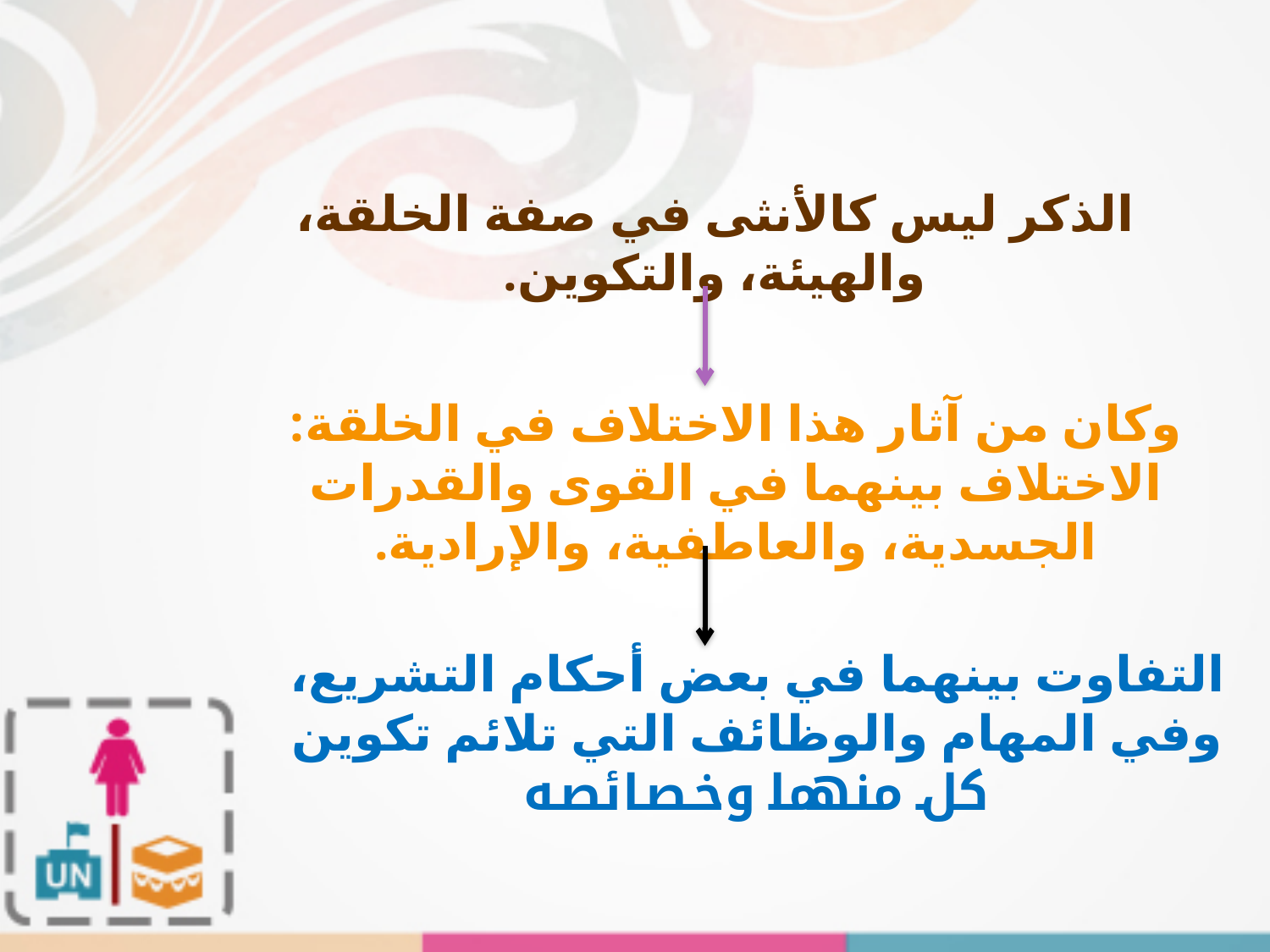

الذكر ليس كالأنثى في صفة الخلقة، والهيئة، والتكوين.
وكان من آثار هذا الاختلاف في الخلقة: الاختلاف بينهما في القوى والقدرات الجسدية، والعاطفية، والإرادية.
التفاوت بينهما في بعض أحكام التشريع، وفي المهام والوظائف التي تلائم تكوين كل منهما وخصائصه